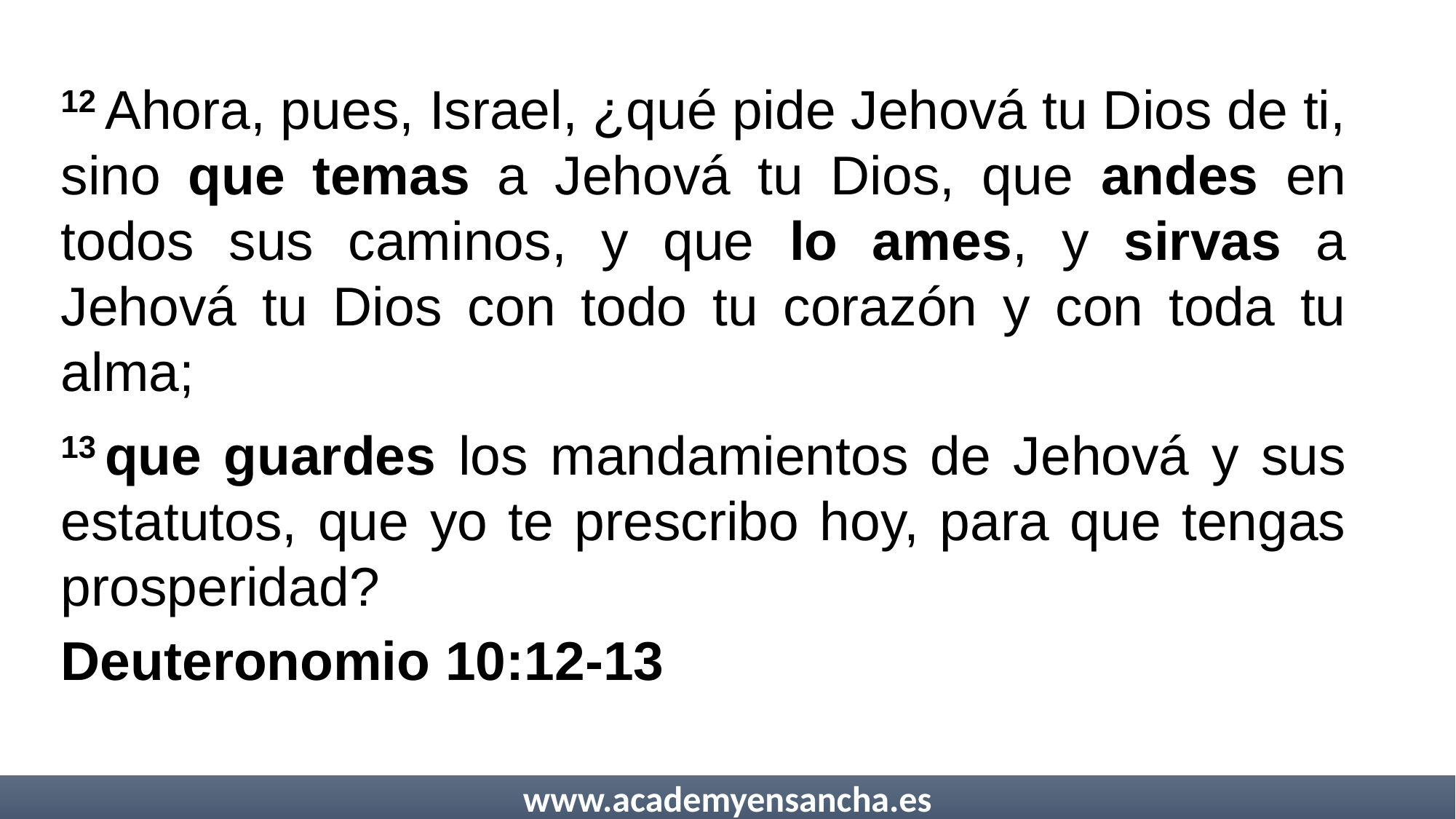

12 Ahora, pues, Israel, ¿qué pide Jehová tu Dios de ti, sino que temas a Jehová tu Dios, que andes en todos sus caminos, y que lo ames, y sirvas a Jehová tu Dios con todo tu corazón y con toda tu alma;
13 que guardes los mandamientos de Jehová y sus estatutos, que yo te prescribo hoy, para que tengas prosperidad?
Deuteronomio 10:12-13